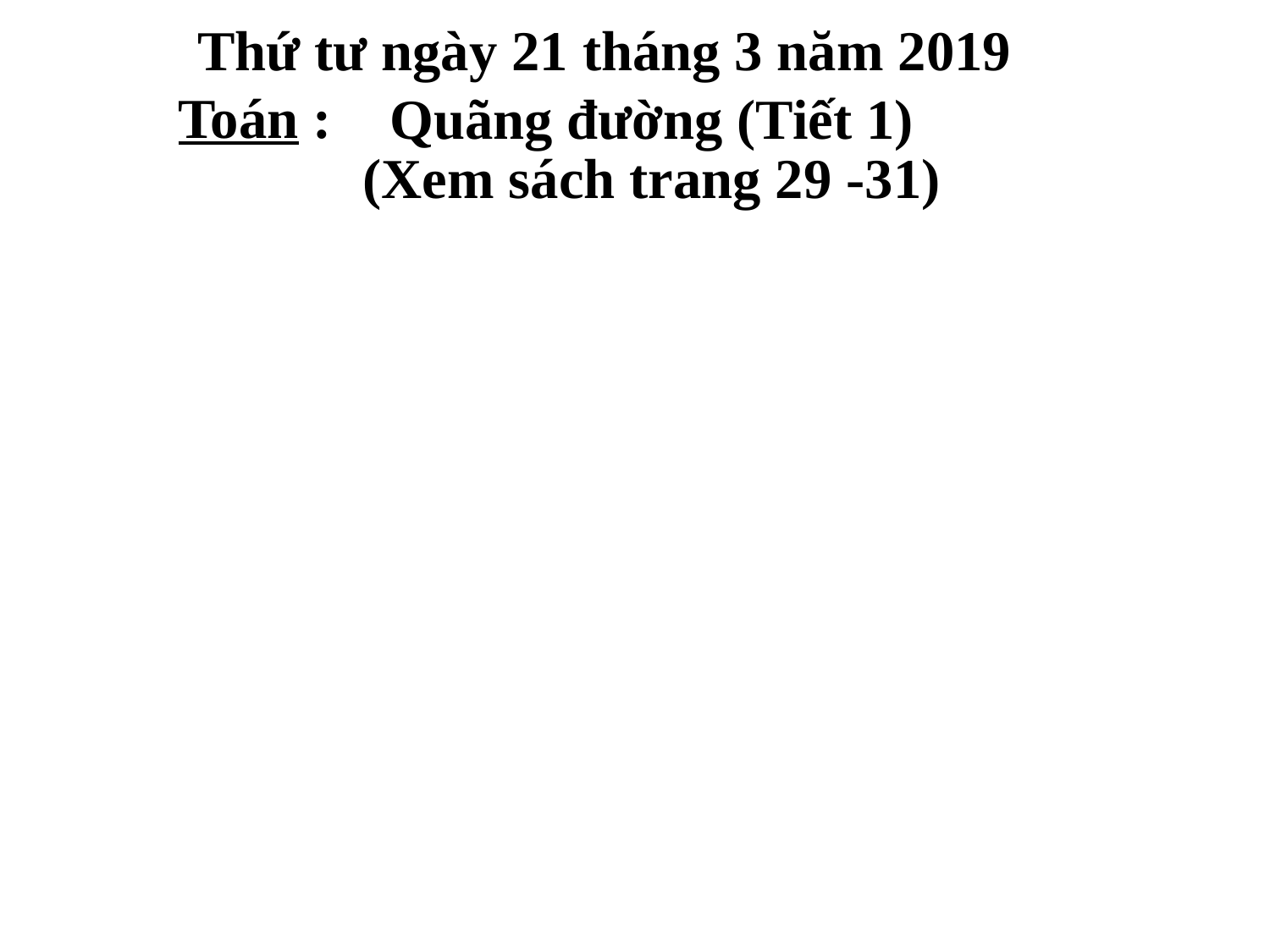

Thứ tư ngày 21 tháng 3 năm 2019
     Toán :
Quãng đường (Tiết 1)
(Xem sách trang 29 -31)